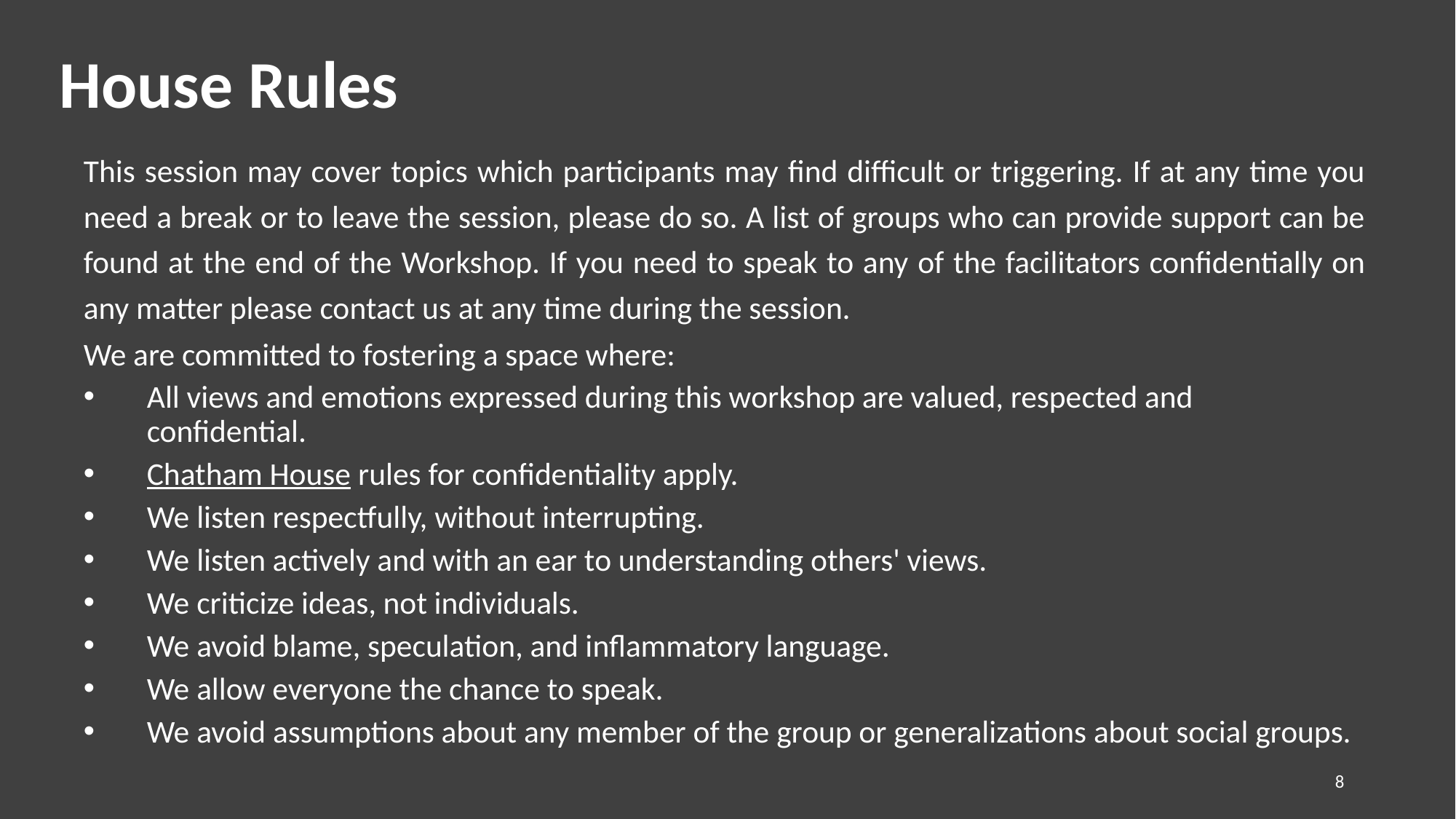

# House Rules
This session may cover topics which participants may find difficult or triggering. If at any time you need a break or to leave the session, please do so. A list of groups who can provide support can be found at the end of the Workshop. If you need to speak to any of the facilitators confidentially on any matter please contact us at any time during the session.
We are committed to fostering a space where:
All views and emotions expressed during this workshop are valued, respected and confidential.
Chatham House rules for confidentiality apply.
We listen respectfully, without interrupting.
We listen actively and with an ear to understanding others' views.
We criticize ideas, not individuals.
We avoid blame, speculation, and inflammatory language.
We allow everyone the chance to speak.
We avoid assumptions about any member of the group or generalizations about social groups.

8